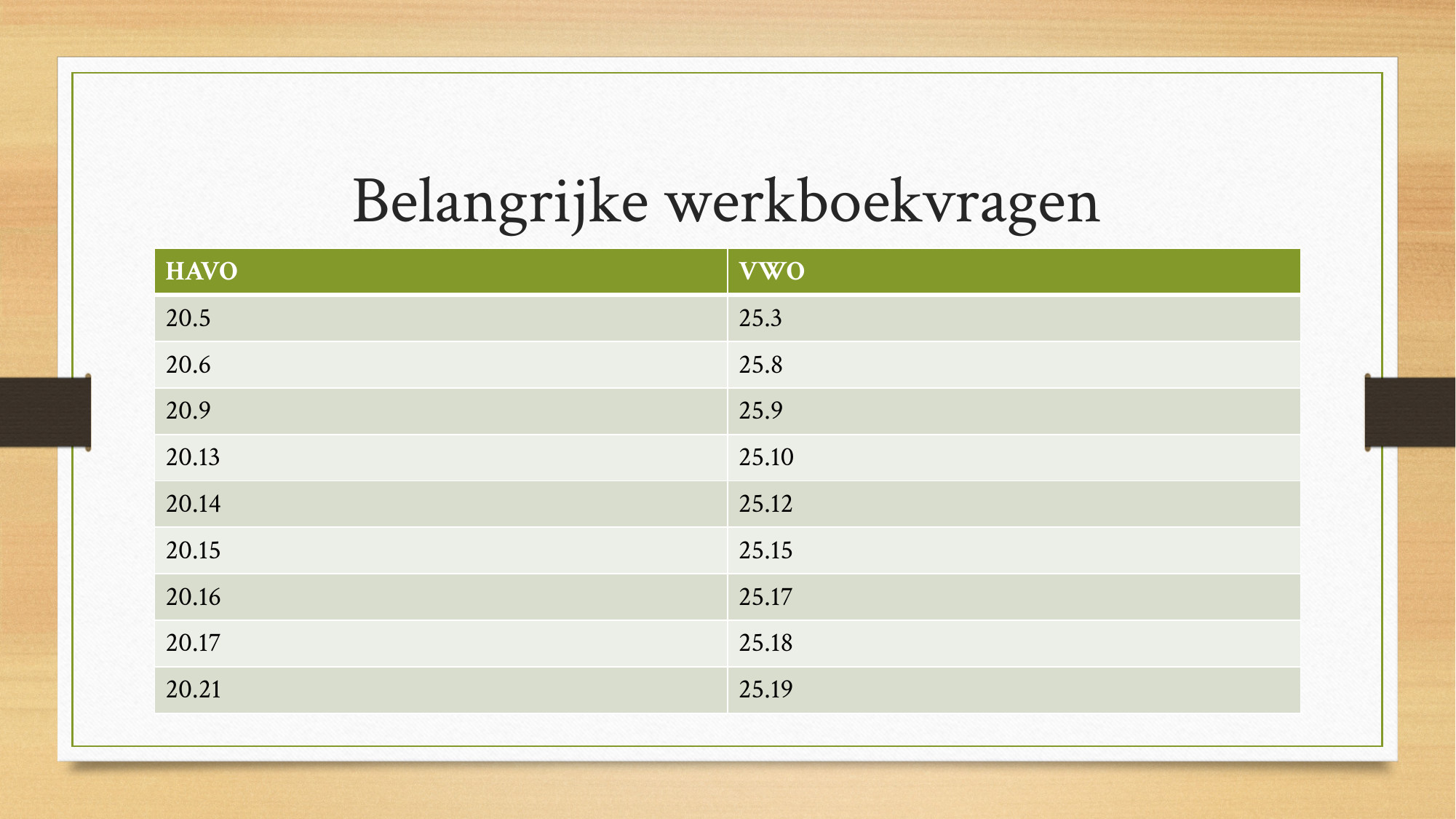

# Belangrijke werkboekvragen
| HAVO | VWO |
| --- | --- |
| 20.5 | 25.3 |
| 20.6 | 25.8 |
| 20.9 | 25.9 |
| 20.13 | 25.10 |
| 20.14 | 25.12 |
| 20.15 | 25.15 |
| 20.16 | 25.17 |
| 20.17 | 25.18 |
| 20.21 | 25.19 |